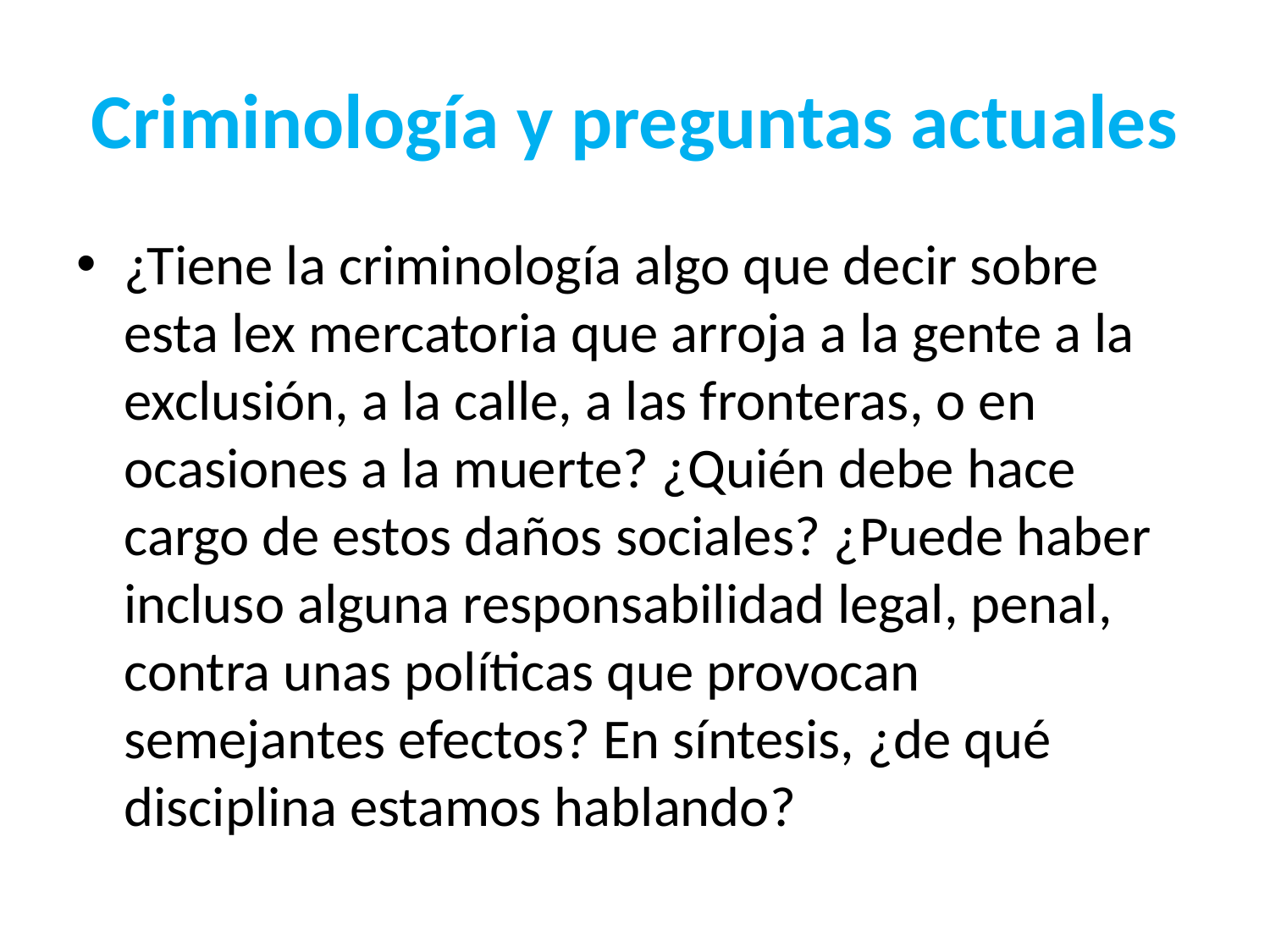

# Criminología y preguntas actuales
¿Tiene la criminología algo que decir sobre esta lex mercatoria que arroja a la gente a la exclusión, a la calle, a las fronteras, o en ocasiones a la muerte? ¿Quién debe hace cargo de estos daños sociales? ¿Puede haber incluso alguna responsabilidad legal, penal, contra unas políticas que provocan semejantes efectos? En síntesis, ¿de qué disciplina estamos hablando?